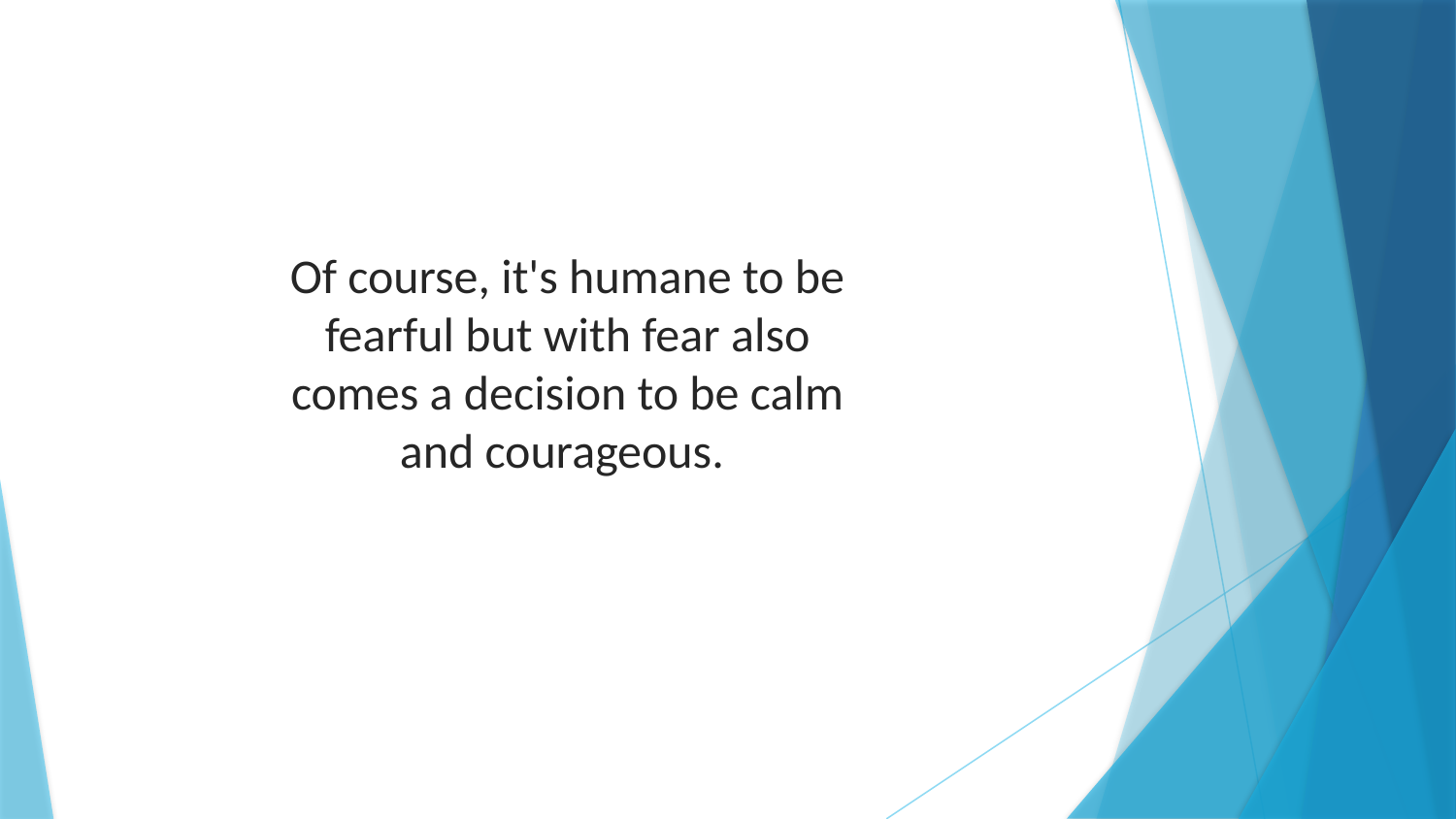

Of course, it's humane to be fearful but with fear also comes a decision to be calm and courageous.